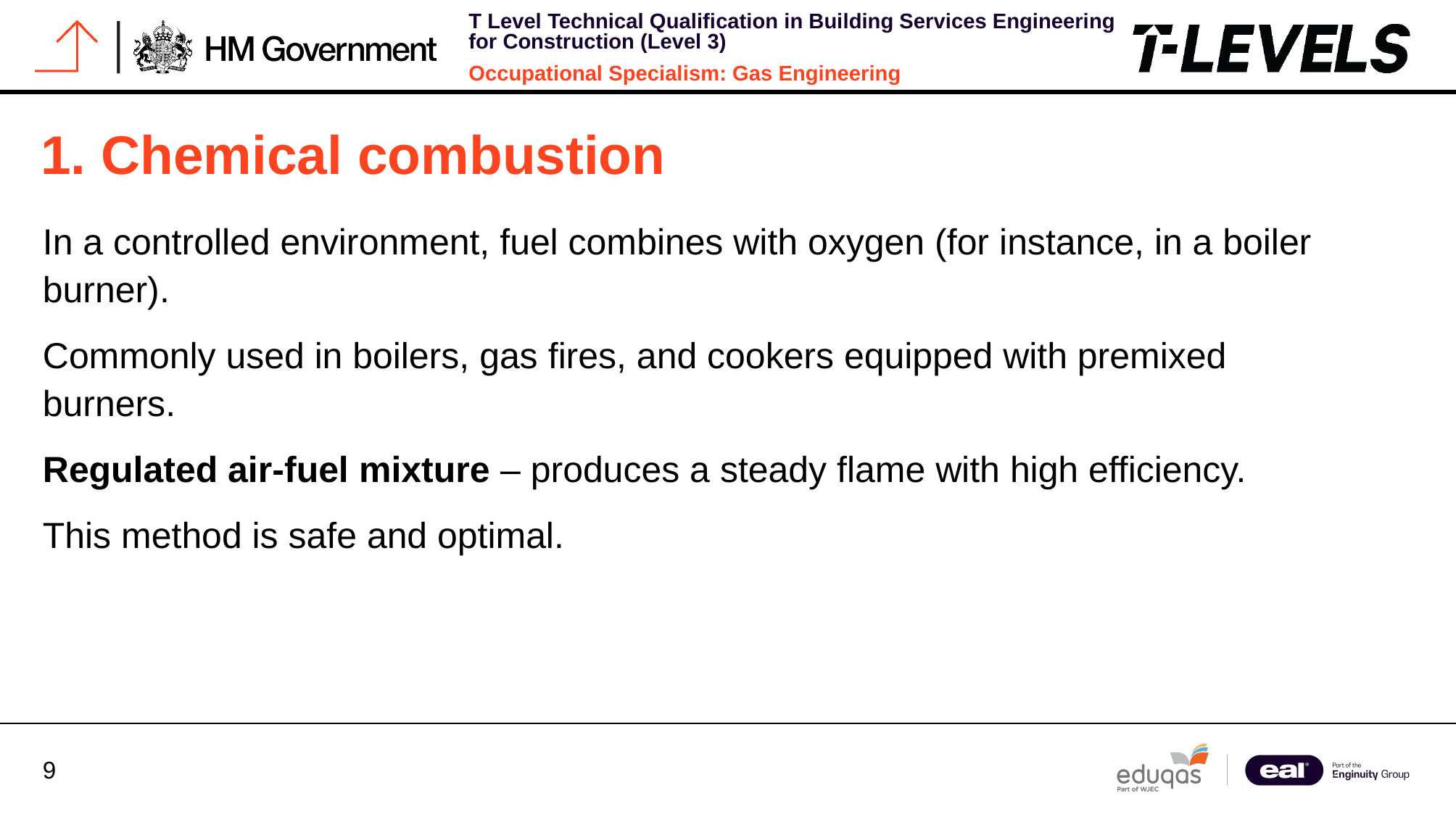

# 1. Chemical combustion
In a controlled environment, fuel combines with oxygen (for instance, in a boiler burner).
Commonly used in boilers, gas fires, and cookers equipped with premixed burners.
Regulated air-fuel mixture – produces a steady flame with high efficiency.
This method is safe and optimal.
​